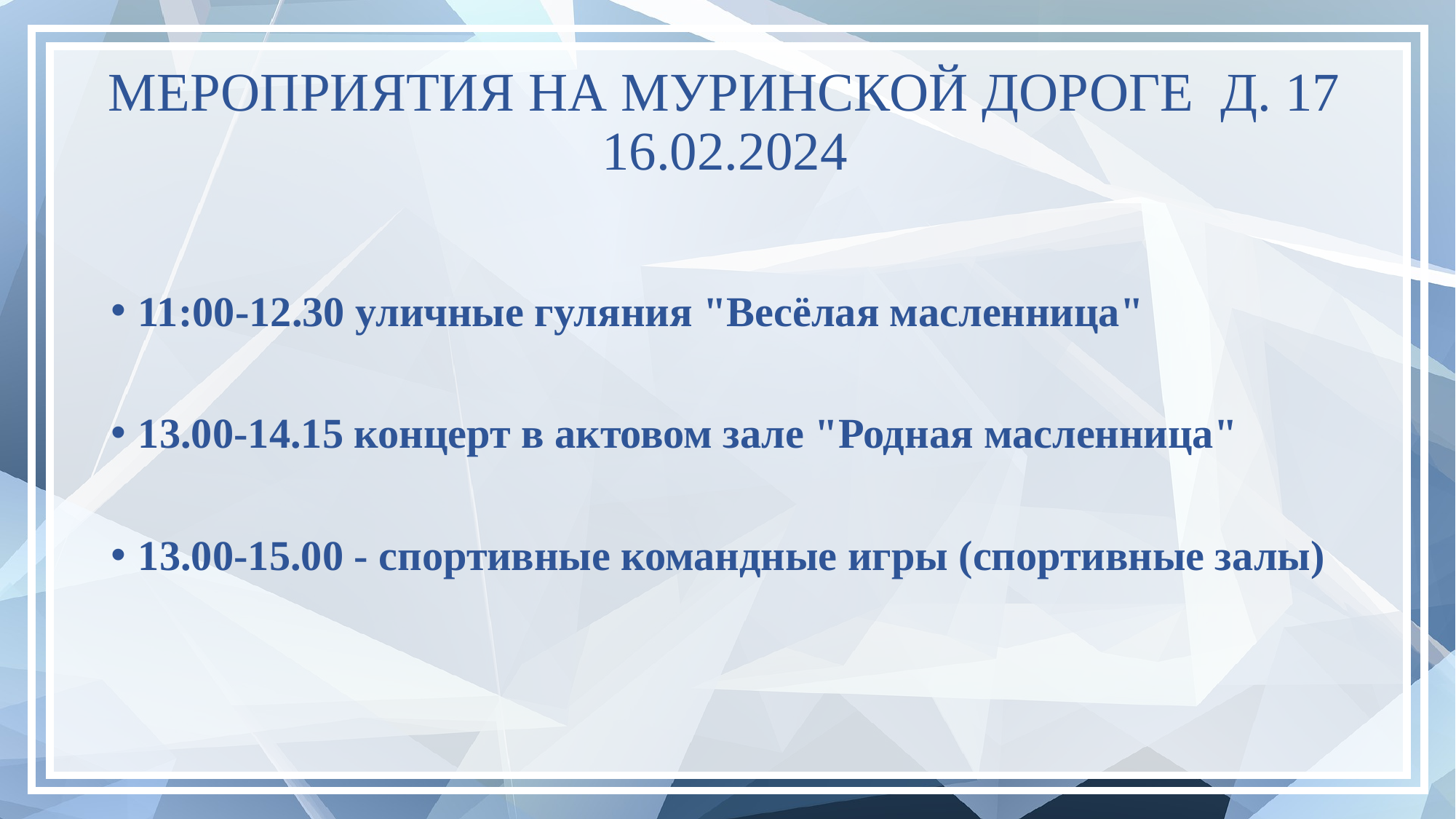

# МЕРОПРИЯТИЯ НА МУРИНСКОЙ ДОРОГЕ  Д. 17 16.02.2024

11:00-12.30 уличные гуляния "Весёлая масленница"

13.00-14.15 концерт в актовом зале "Родная масленница"

13.00-15.00 - спортивные командные игры (спортивные залы)